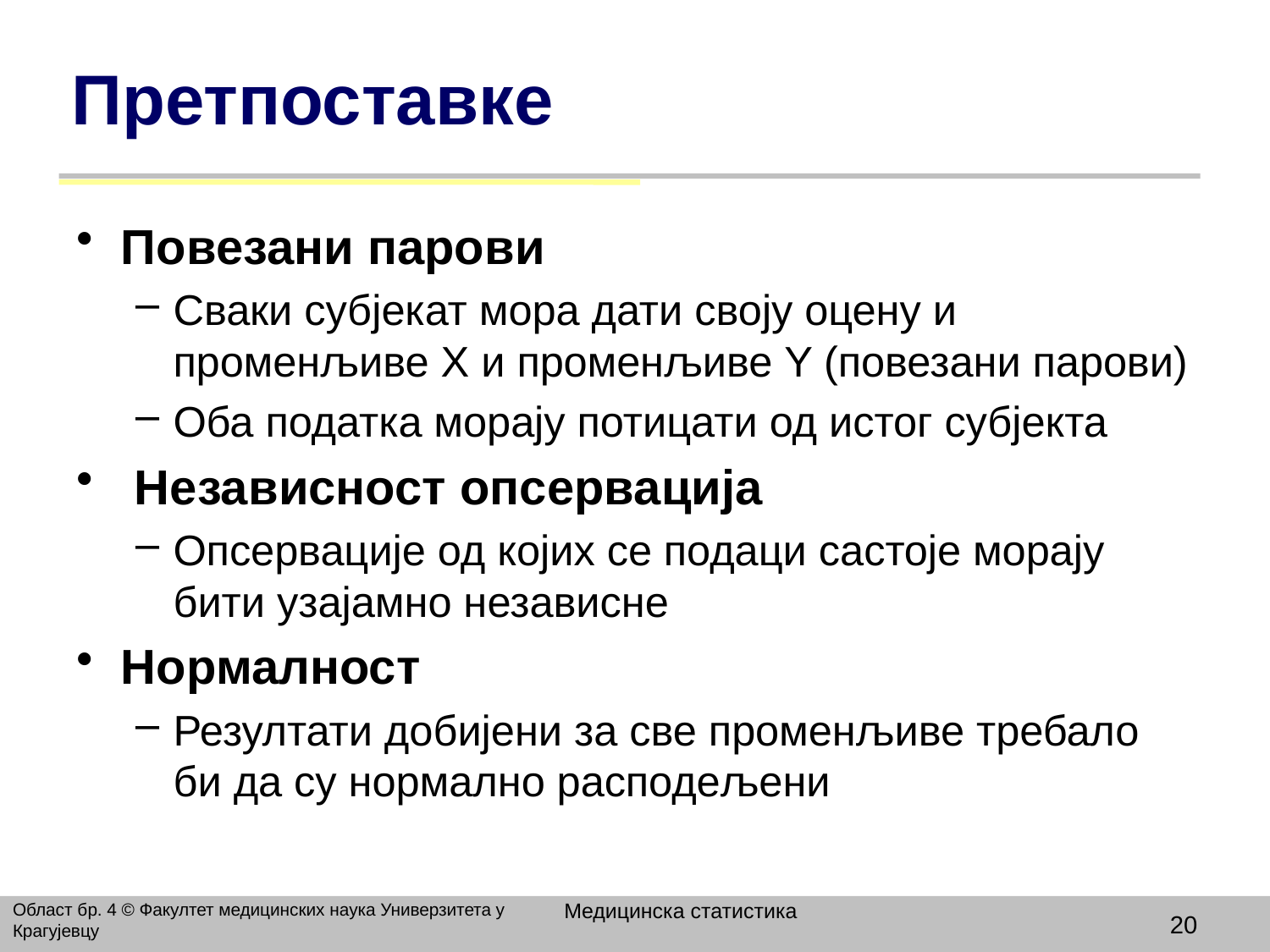

# Претпоставке
Повезани парови
Сваки субјекат мора дати своју оцену и променљиве X и променљиве Y (повезани парови)
Оба податка морају потицати од истог субјекта
 Независност опсервација
Опсервације од којих се подаци састоје морају бити узајамно независне
Нормалност
Резултати добијени за све променљиве требало би да су нормално расподељени

Медицинска статистика
Област бр. 4 © Факултет медицинских наука Универзитета у Крагујевцу
20